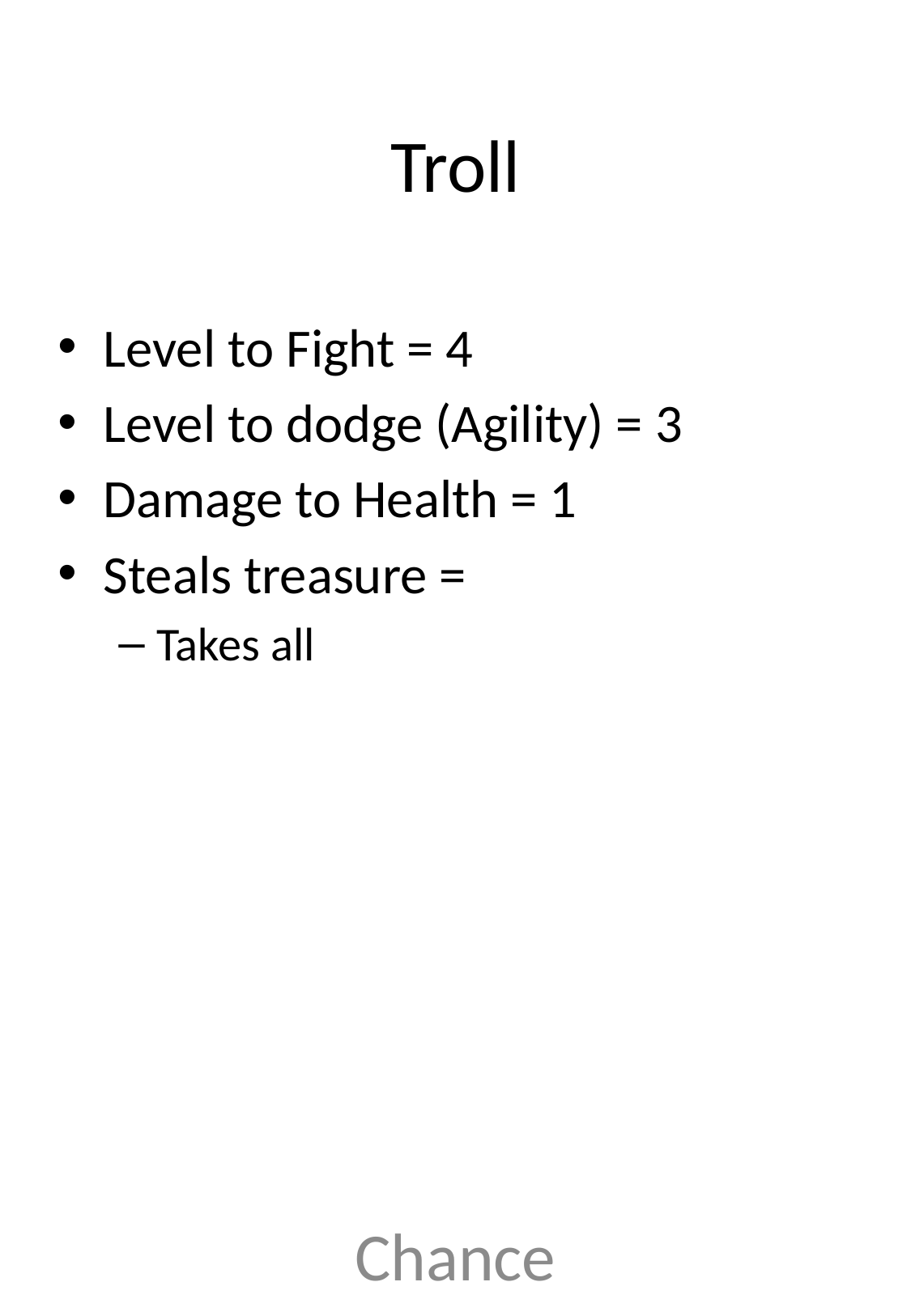

# Troll
Level to Fight = 4
Level to dodge (Agility) = 3
Damage to Health = 1
Steals treasure =
Takes all
Chance